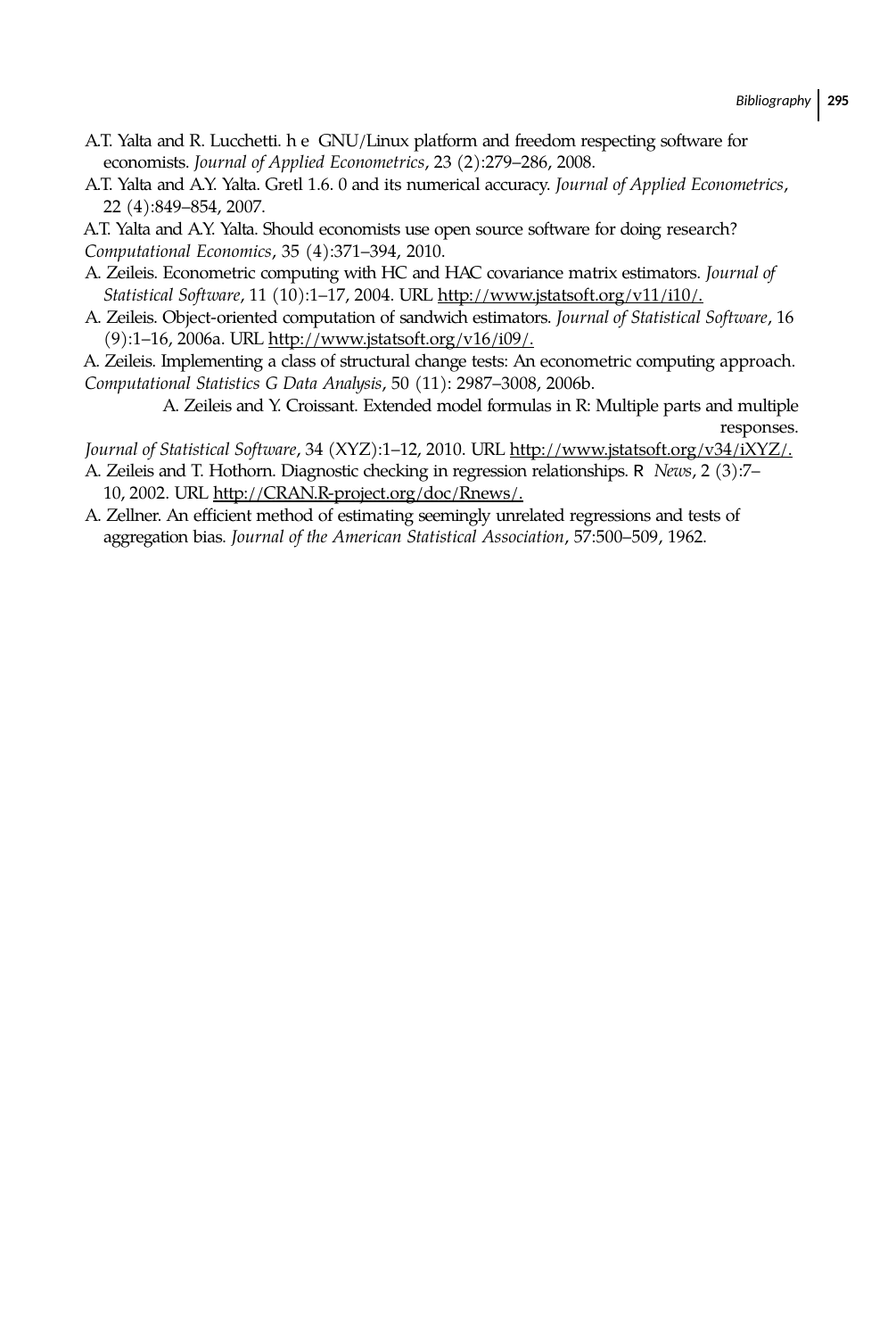

Bibliography  295

A.T. Yalta and R. Lucchetti. he GNU/Linux platform and freedom respecting software for economists. Journal of Applied Econometrics, 23 (2):279–286, 2008.
A.T. Yalta and A.Y. Yalta. Gretl 1.6. 0 and its numerical accuracy. Journal of Applied Econometrics, 22 (4):849–854, 2007.
A.T. Yalta and A.Y. Yalta. Should economists use open source software for doing research?
Computational Economics, 35 (4):371–394, 2010.
A. Zeileis. Econometric computing with HC and HAC covariance matrix estimators. Journal of Statistical Software, 11 (10):1–17, 2004. URL http://www.jstatsoft.org/v11/i10/.
A. Zeileis. Object-oriented computation of sandwich estimators. Journal of Statistical Software, 16 (9):1–16, 2006a. URL http://www.jstatsoft.org/v16/i09/.
A. Zeileis. Implementing a class of structural change tests: An econometric computing approach.
Computational Statistics G Data Analysis, 50 (11): 2987–3008, 2006b.
A. Zeileis and Y. Croissant. Extended model formulas in R: Multiple parts and multiple responses.
Journal of Statistical Software, 34 (XYZ):1–12, 2010. URL http://www.jstatsoft.org/v34/iXYZ/.
A. Zeileis and T. Hothorn. Diagnostic checking in regression relationships. R News, 2 (3):7–10, 2002. URL http://CRAN.R-project.org/doc/Rnews/.
A. Zellner. An eﬃcient method of estimating seemingly unrelated regressions and tests of aggregation bias. Journal of the American Statistical Association, 57:500–509, 1962.